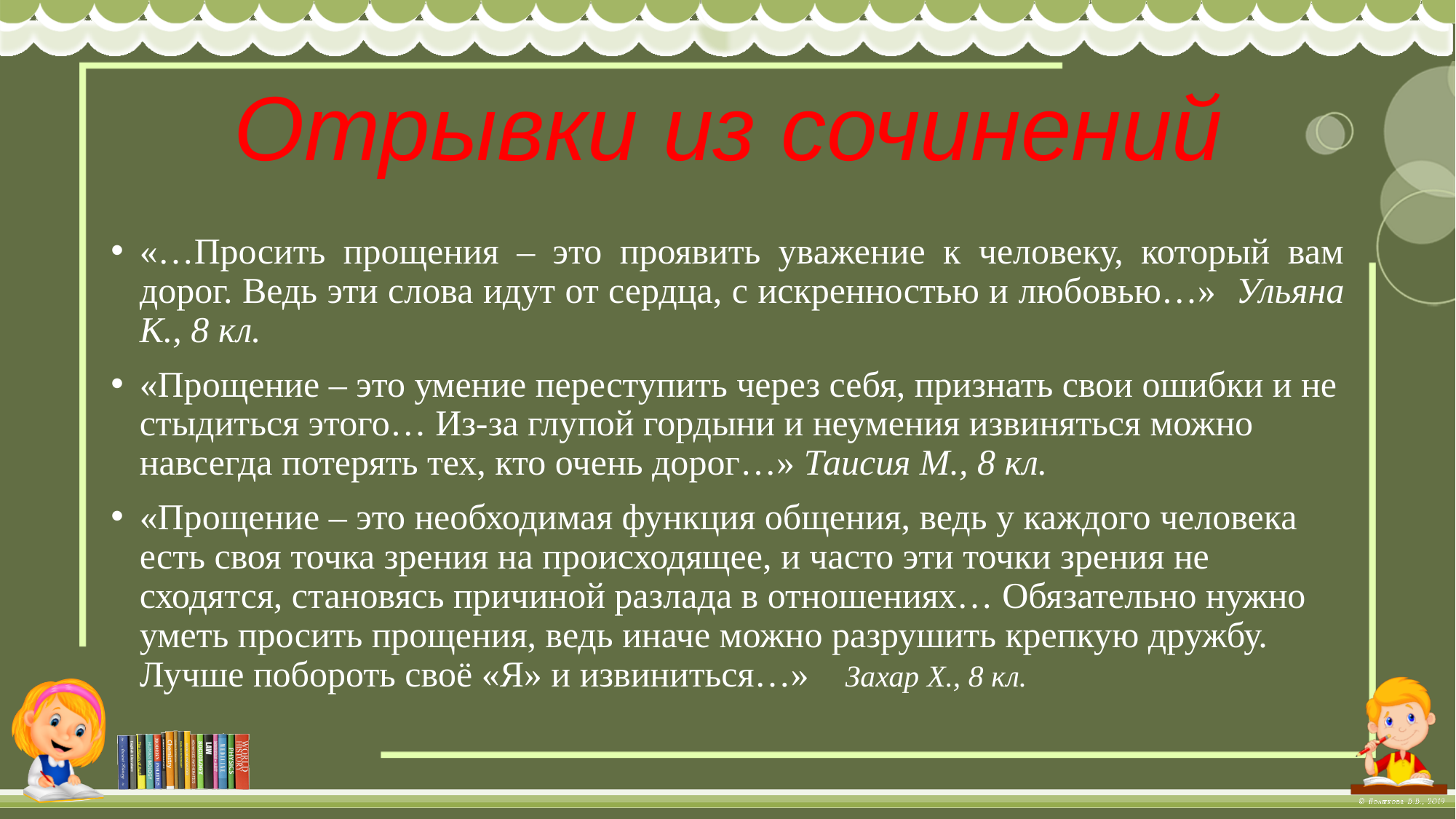

# Отрывки из сочинений
«…Просить прощения – это проявить уважение к человеку, который вам дорог. Ведь эти слова идут от сердца, с искренностью и любовью…»  Ульяна К., 8 кл.
«Прощение – это умение переступить через себя, признать свои ошибки и не стыдиться этого… Из-за глупой гордыни и неумения извиняться можно навсегда потерять тех, кто очень дорог…» Таисия М., 8 кл.
«Прощение – это необходимая функция общения, ведь у каждого человека есть своя точка зрения на происходящее, и часто эти точки зрения не сходятся, становясь причиной разлада в отношениях… Обязательно нужно уметь просить прощения, ведь иначе можно разрушить крепкую дружбу. Лучше побороть своё «Я» и извиниться…»    Захар Х., 8 кл.